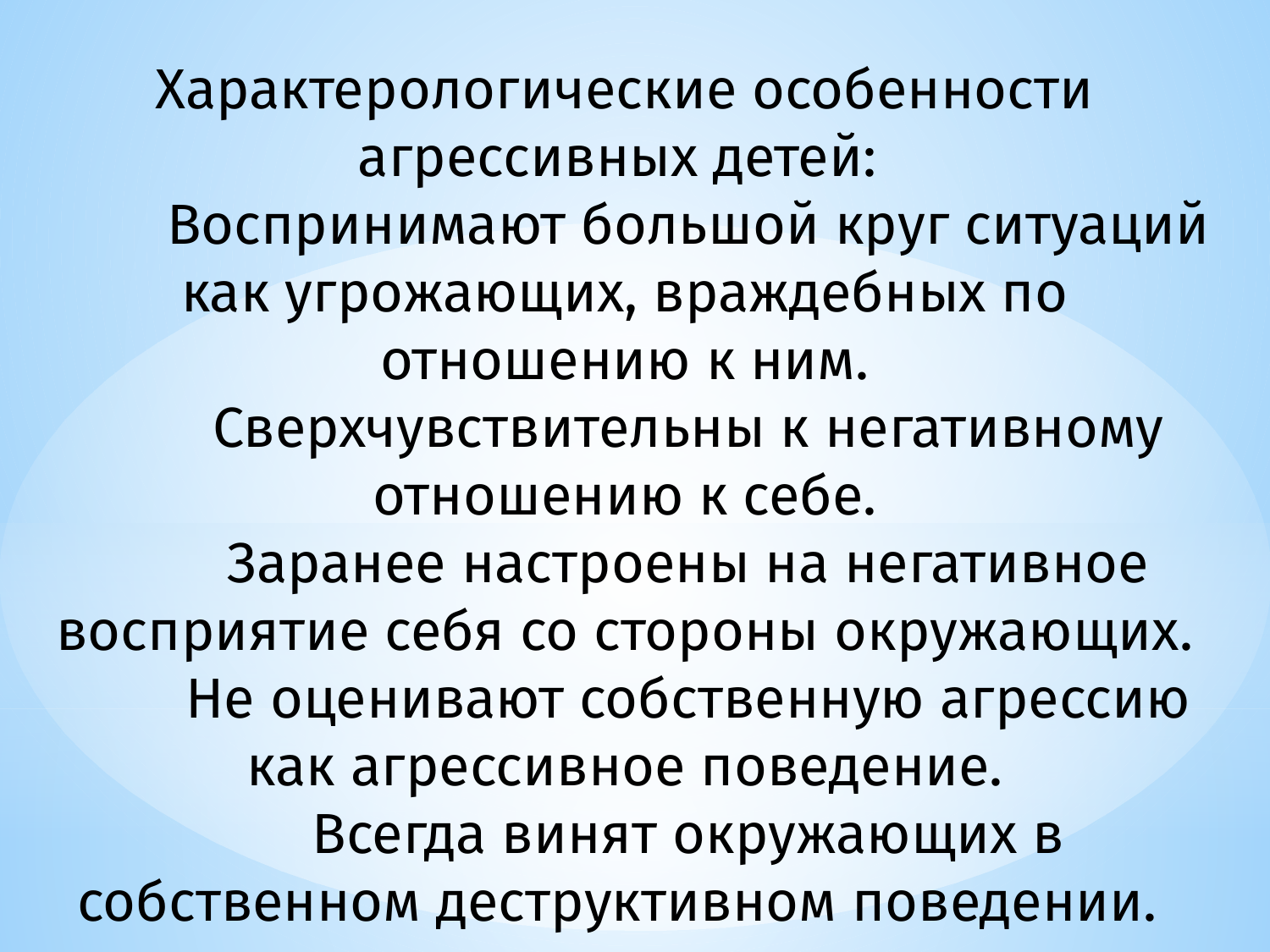

Характерологические особенности агрессивных детей:
	Воспринимают большой круг ситуаций как угрожающих, враждебных по отношению к ним.
	Сверхчувствительны к негативному отношению к себе.
	Заранее настроены на негативное восприятие себя со стороны окружающих.
	Не оценивают собственную агрессию как агрессивное поведение.
	Всегда винят окружающих в собственном деструктивном поведении.